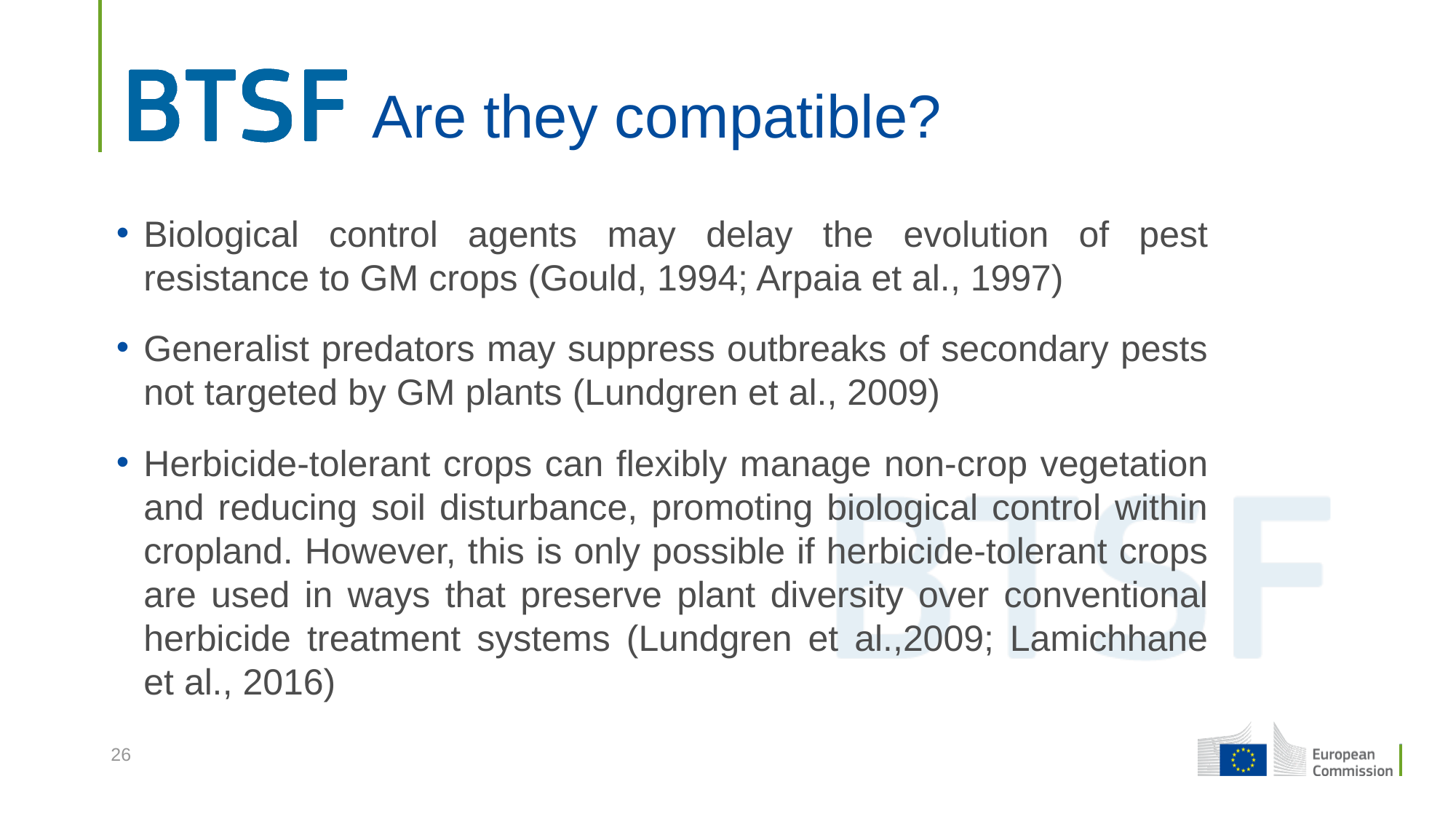

# Are they compatible?
Biological control agents may delay the evolution of pest resistance to GM crops (Gould, 1994; Arpaia et al., 1997)
Generalist predators may suppress outbreaks of secondary pests not targeted by GM plants (Lundgren et al., 2009)
Herbicide-tolerant crops can flexibly manage non-crop vegetation and reducing soil disturbance, promoting biological control within cropland. However, this is only possible if herbicide-tolerant crops are used in ways that preserve plant diversity over conventional herbicide treatment systems (Lundgren et al.,2009; Lamichhane et al., 2016)
26